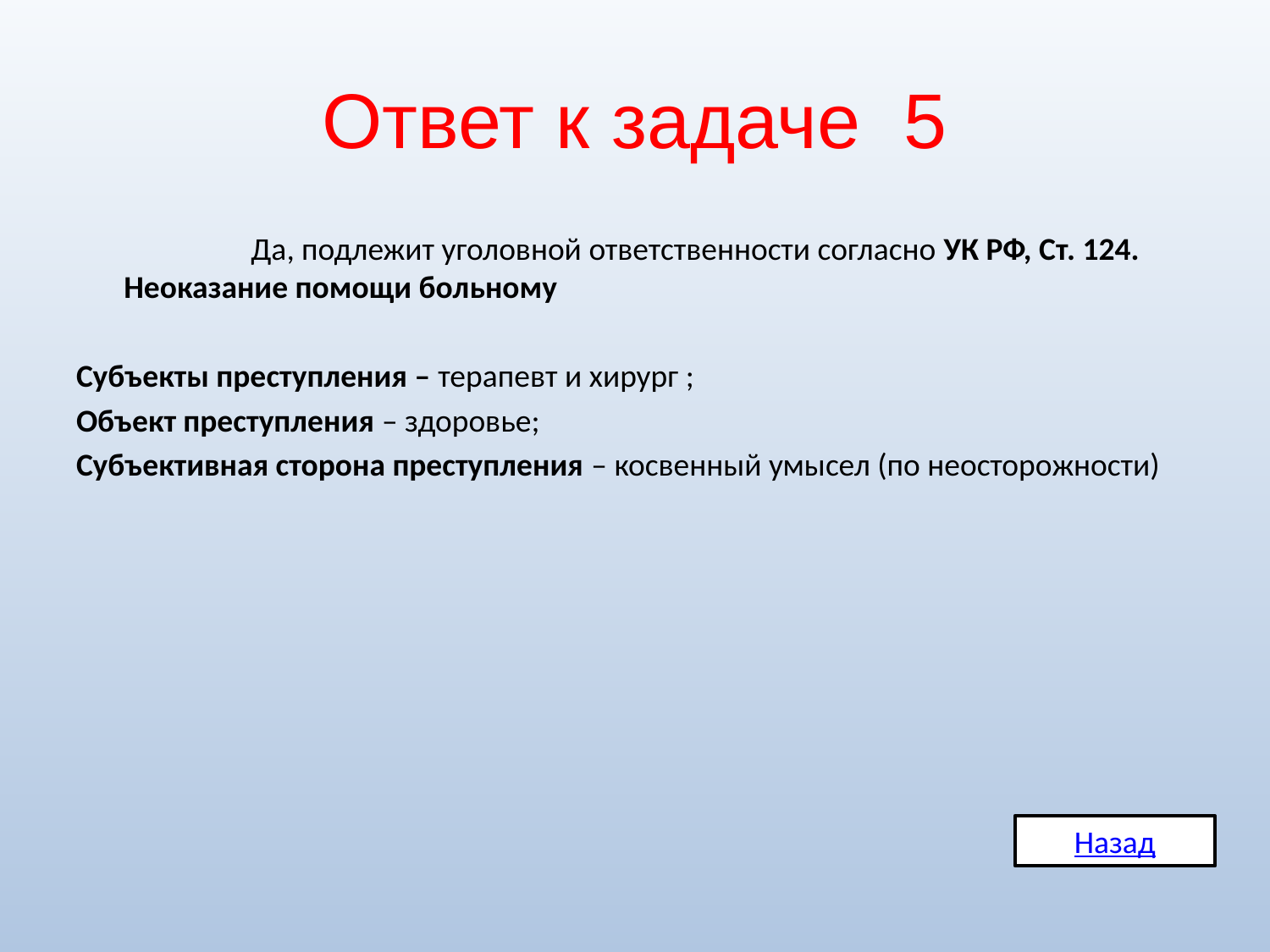

# Ответ к задаче  5
		Да, подлежит уголовной ответственности согласно УК РФ, Ст. 124. Неоказание помощи больному

Субъекты преступления – терапевт и хирург ;
Объект преступления – здоровье;
Субъективная сторона преступления – косвенный умысел (по неосторожности)

Назад